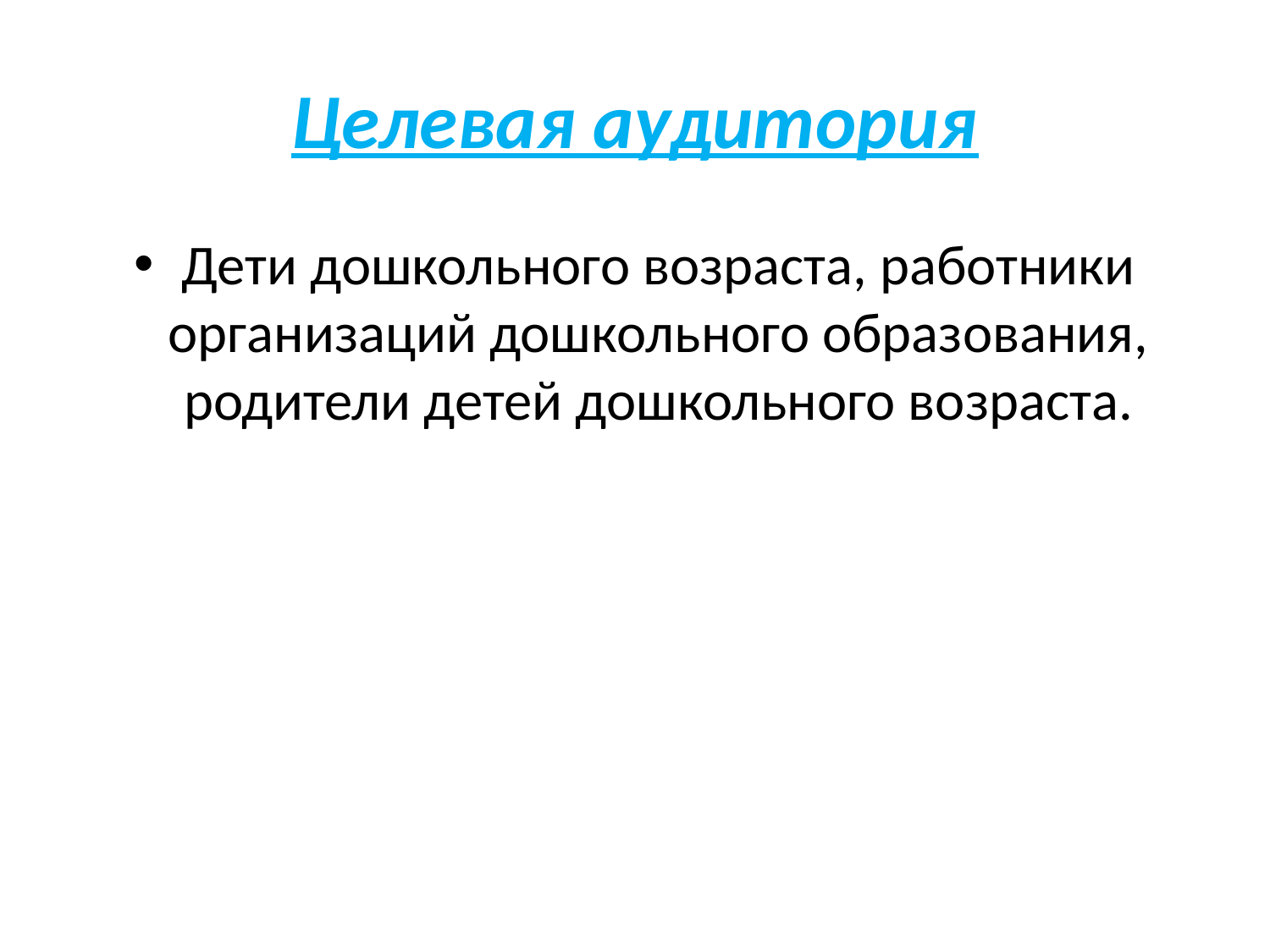

# Целевая аудитория
Дети дошкольного возраста, работники организаций дошкольного образования, родители детей дошкольного возраста.